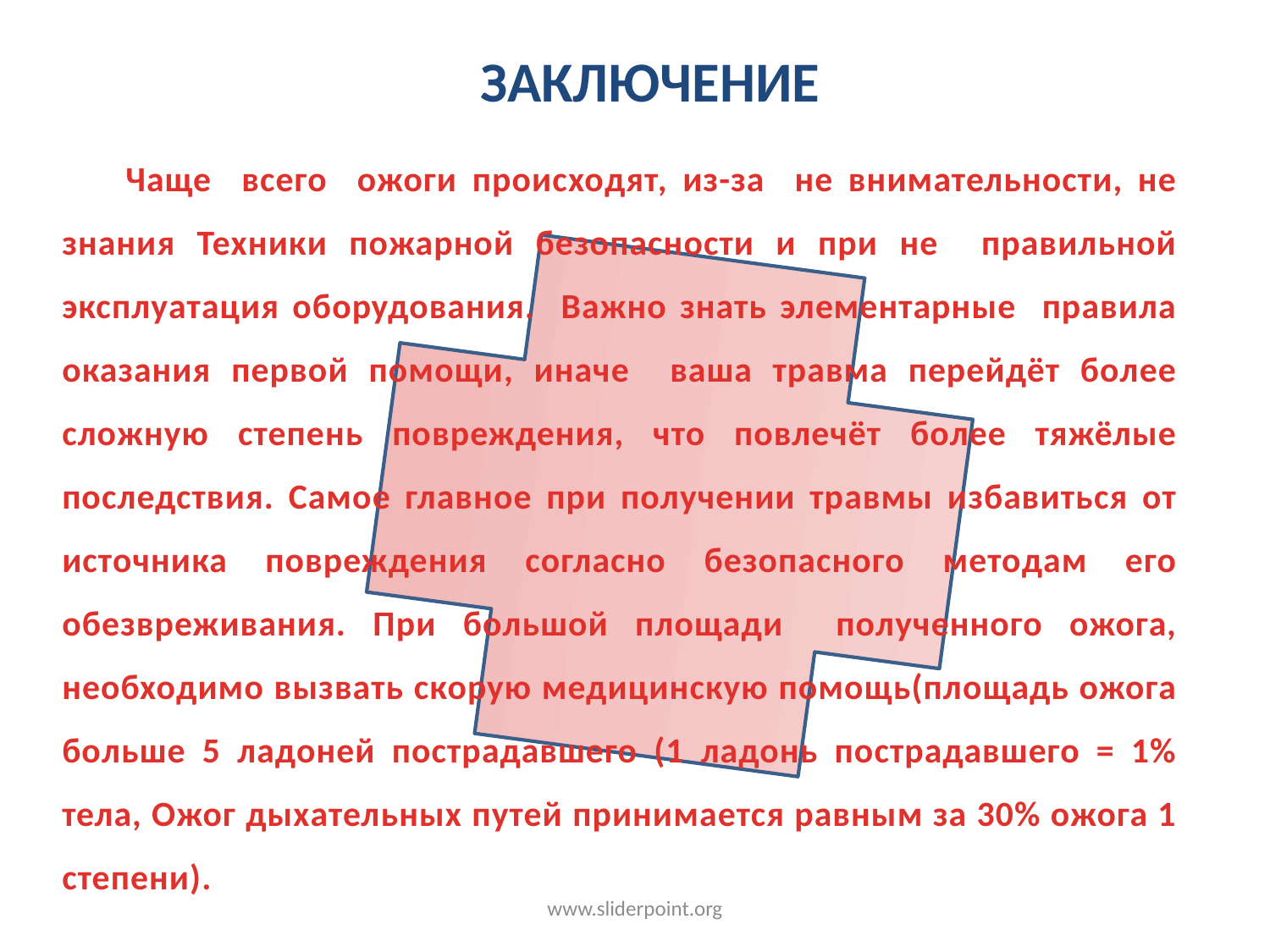

ЗАКЛЮЧЕНИЕ
Чаще  всего  ожоги происходят, из-за  не внимательности, не знания Техники пожарной безопасности и при не  правильной эксплуатация оборудования.  Важно знать элементарные  правила оказания первой помощи, иначе  ваша травма перейдёт более сложную степень повреждения, что повлечёт более тяжёлые последствия. Самое главное при получении травмы избавиться от источника повреждения согласно безопасного методам его обезвреживания. При большой площади  полученного ожога, необходимо вызвать скорую медицинскую помощь(площадь ожога больше 5 ладоней пострадавшего (1 ладонь пострадавшего = 1% тела, Ожог дыхательных путей принимается равным за 30% ожога 1 степени).

www.sliderpoint.org